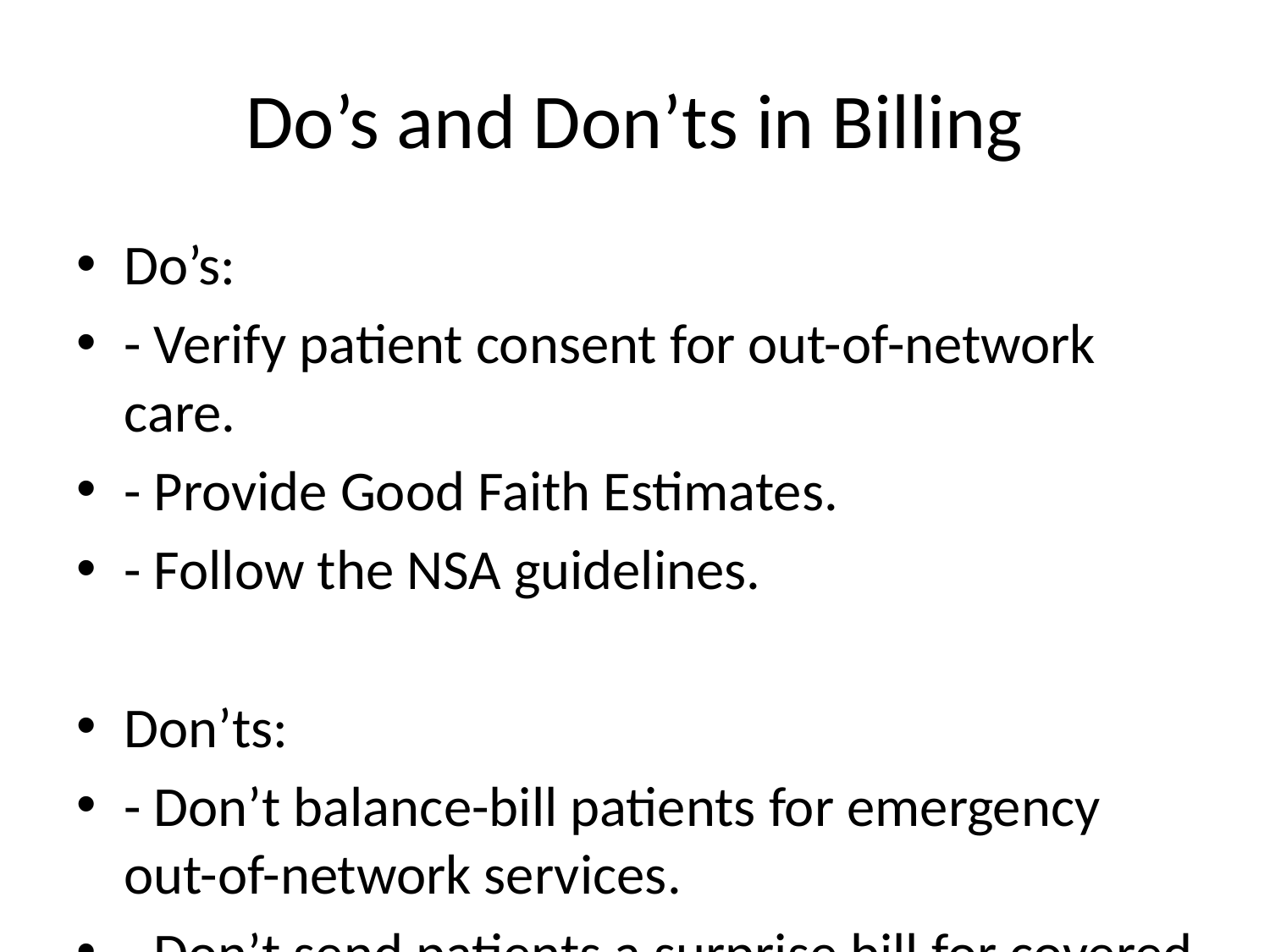

# Do’s and Don’ts in Billing
Do’s:
- Verify patient consent for out-of-network care.
- Provide Good Faith Estimates.
- Follow the NSA guidelines.

Don’ts:
- Don’t balance-bill patients for emergency out-of-network services.
- Don’t send patients a surprise bill for covered services.